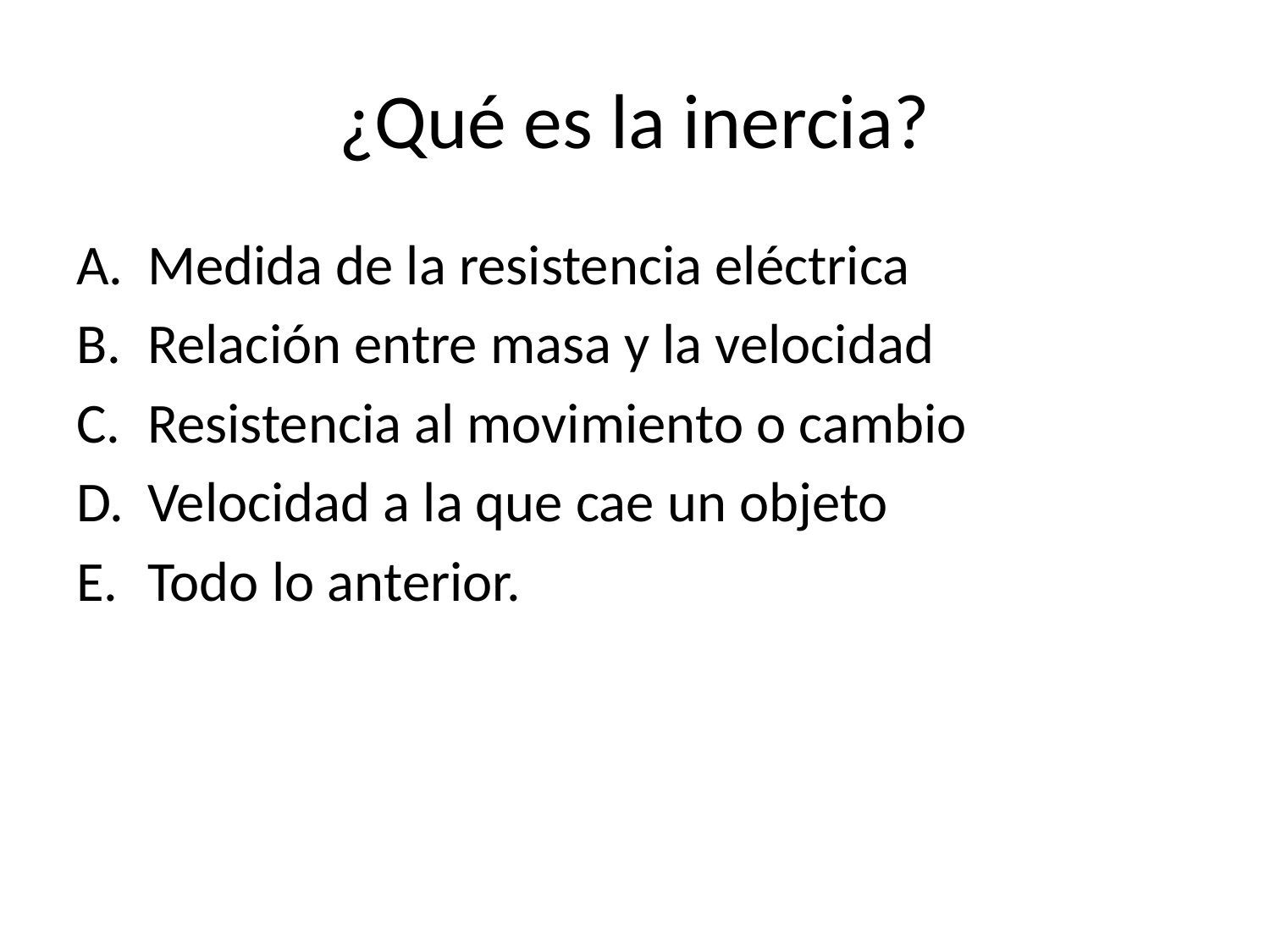

# ¿Qué es la inercia?
Medida de la resistencia eléctrica
Relación entre masa y la velocidad
Resistencia al movimiento o cambio
Velocidad a la que cae un objeto
Todo lo anterior.